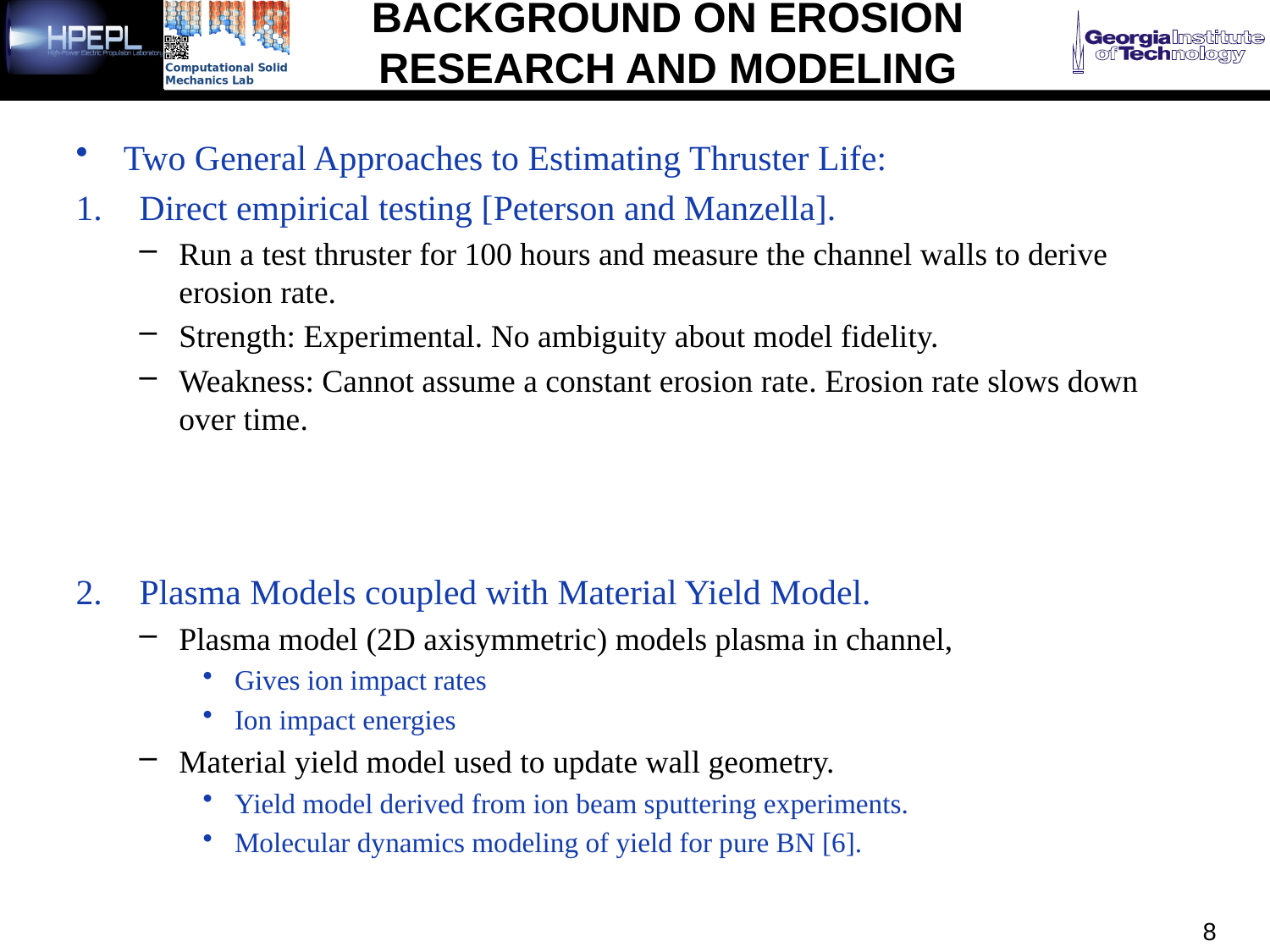

# Background on Erosion Research and Modeling
Two General Approaches to Estimating Thruster Life:
Direct empirical testing [Peterson and Manzella].
Run a test thruster for 100 hours and measure the channel walls to derive erosion rate.
Strength: Experimental. No ambiguity about model fidelity.
Weakness: Cannot assume a constant erosion rate. Erosion rate slows down over time.

Plasma Models coupled with Material Yield Model.
Plasma model (2D axisymmetric) models plasma in channel,
Gives ion impact rates
Ion impact energies
Material yield model used to update wall geometry.
Yield model derived from ion beam sputtering experiments.
Molecular dynamics modeling of yield for pure BN [6].
8